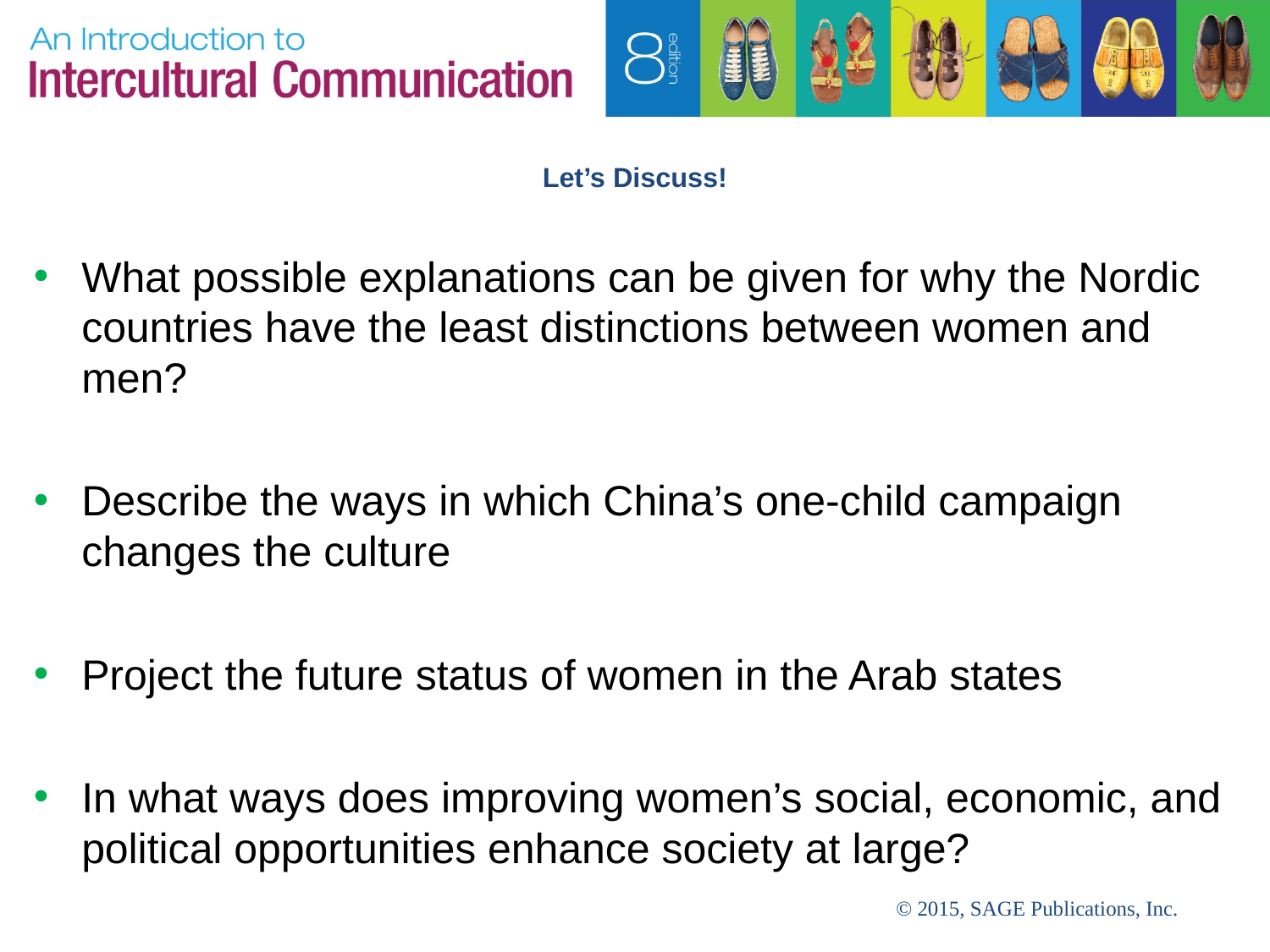

# Let’s Discuss!
What possible explanations can be given for why the Nordic countries have the least distinctions between women and men?

Describe the ways in which China’s one-child campaign changes the culture

Project the future status of women in the Arab states

In what ways does improving women’s social, economic, and political opportunities enhance society at large?
© 2015, SAGE Publications, Inc.